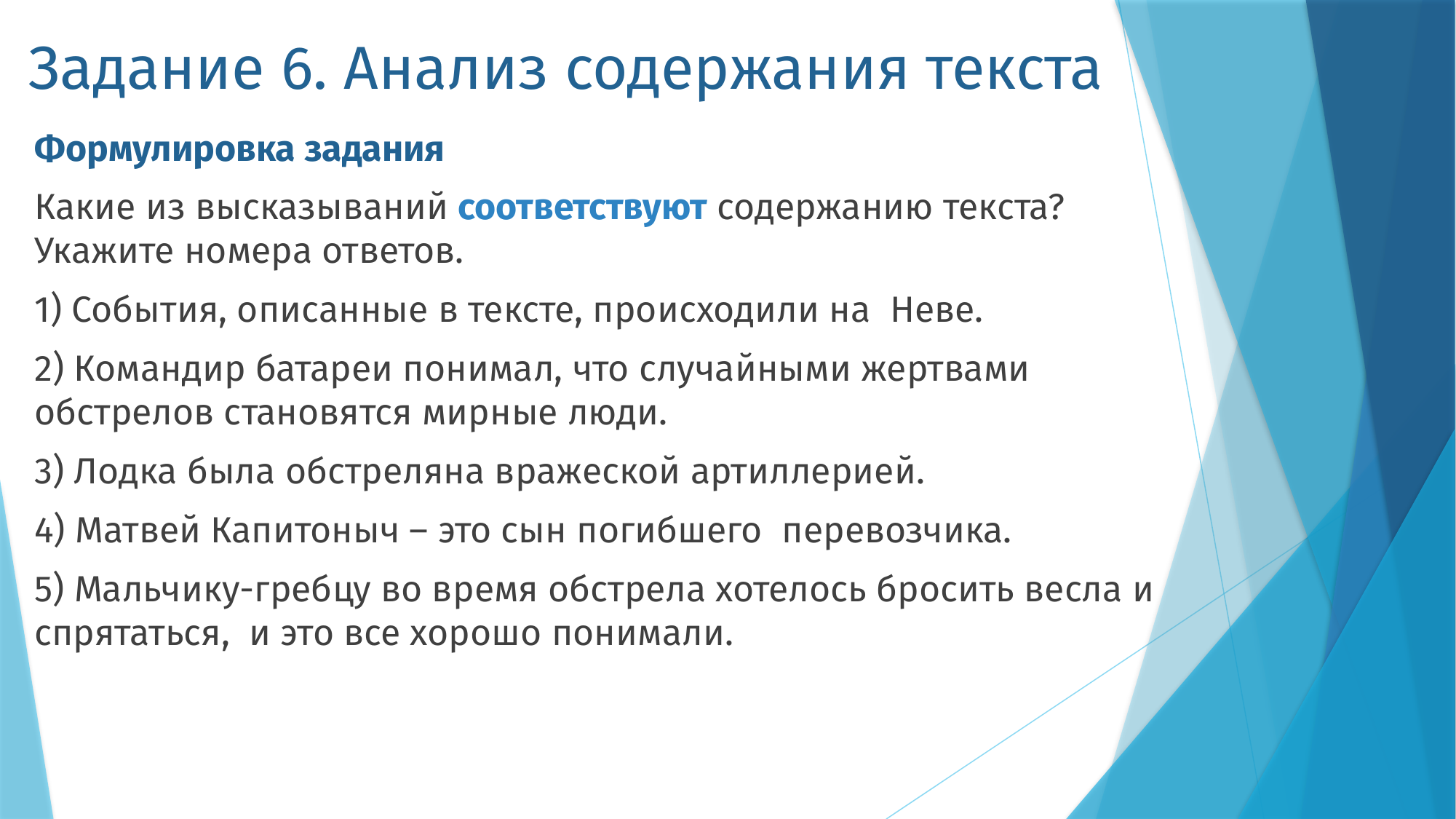

Задание 6. Анализ содержания текста
Формулировка задания
Какие из высказываний соответствуют содержанию текста? Укажите номера ответов.
1) События, описанные в тексте, происходили на  Неве.
2) Командир батареи понимал, что случайными жертвами обстрелов становятся мирные люди.
3) Лодка была обстреляна вражеской артиллерией.
4) Матвей Капитоныч – это сын погибшего  перевозчика.
5) Мальчику-гребцу во время обстрела хотелось бросить весла и спрятаться,  и это все хорошо понимали.